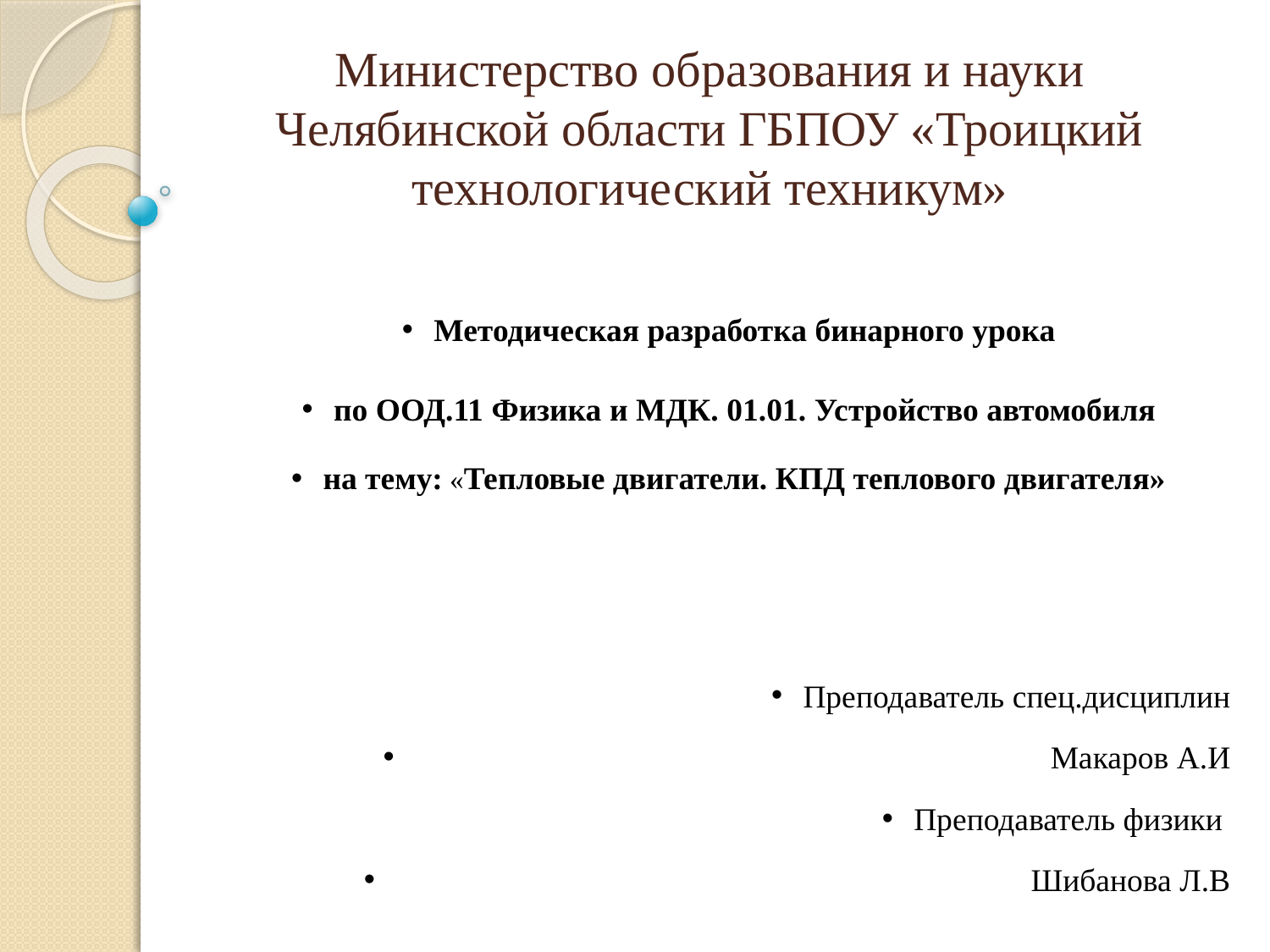

# Министерство образования и науки Челябинской области ГБПОУ «Троицкий технологический техникум»
Методическая разработка бинарного урока
по ООД.11 Физика и МДК. 01.01. Устройство автомобиля
на тему: «Тепловые двигатели. КПД теплового двигателя»

Преподаватель спец.дисциплин
                                                                               Макаров А.И
Преподаватель физики
                                                                               Шибанова Л.В